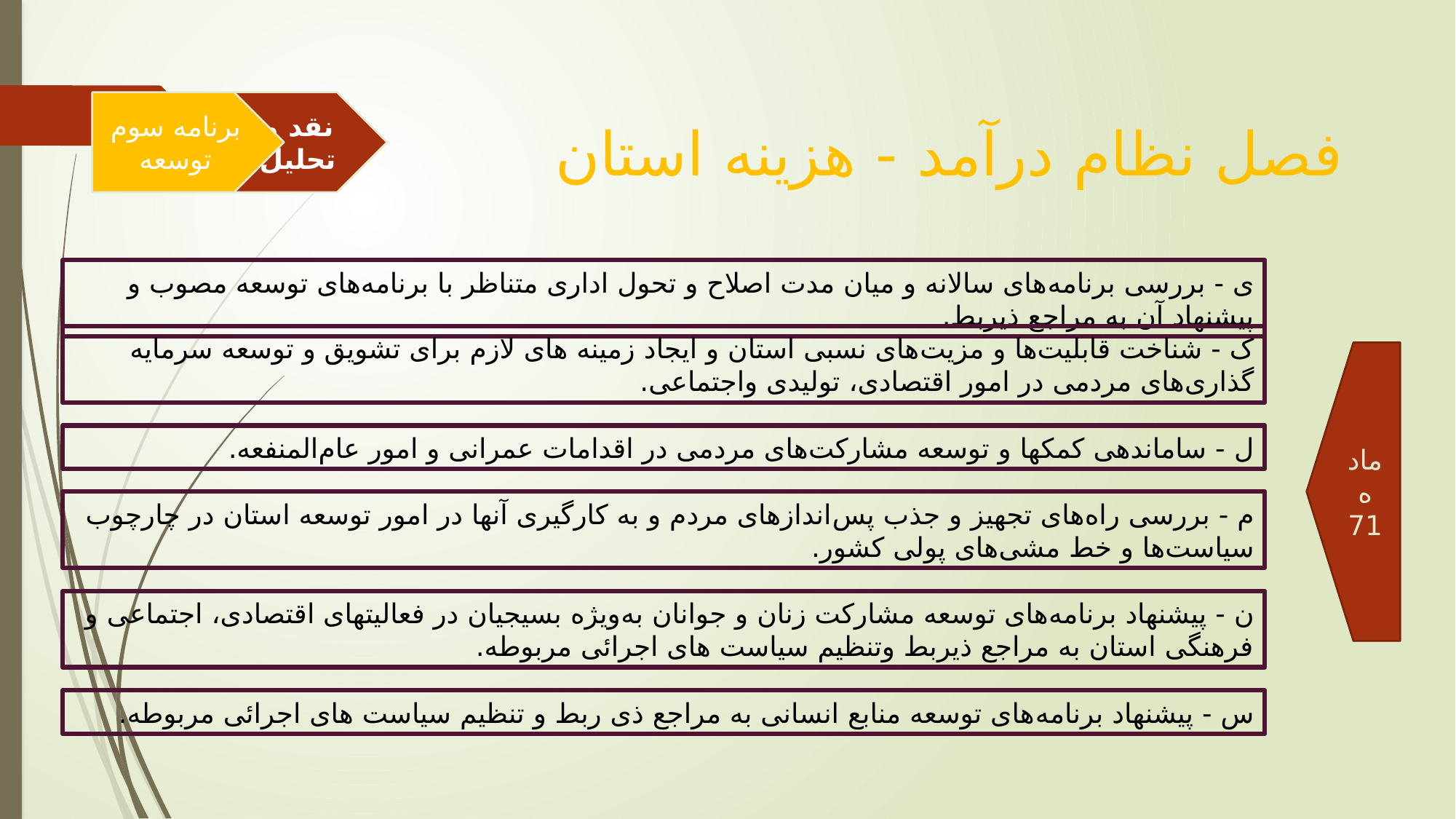

برنامه سوم توسعه
نقد و تحلیل
فصل نظام درآمد - هزینه استان
ی - بررسی برنامه‌های سالانه و میان مدت اصلاح و تحول اداری متناظر با برنامه‌های توسعه مصوب و پیشنهاد آن به مراجع ذیربط.
ک - شناخت قابلیت‌ها و مزیت‌های نسبی استان و ایجاد زمینه های لازم برای تشویق و توسعه سرمایه گذاری‌های مردمی در امور اقتصادی، تولیدی واجتماعی.
ماده 71
ل - ساماندهی کمکها و توسعه مشارکت‌های مردمی در اقدامات عمرانی و امور عام‌المنفعه.
م - بررسی راه‌های تجهیز و جذب پس‌اندازهای مردم و به کارگیری آنها در امور توسعه استان در چارچوب سیاست‌ها و خط مشی‌های پولی کشور.
ن - پیشنهاد برنامه‌های توسعه مشارکت زنان و جوانان به‌ویژه بسیجیان در فعالیتهای اقتصادی، اجتماعی و فرهنگی استان به مراجع ذیربط وتنظیم سیاست های اجرائی مربوطه.
س - پیشنهاد برنامه‌های توسعه منابع انسانی به مراجع ذی ربط و تنظیم سیاست های اجرائی مربوطه.